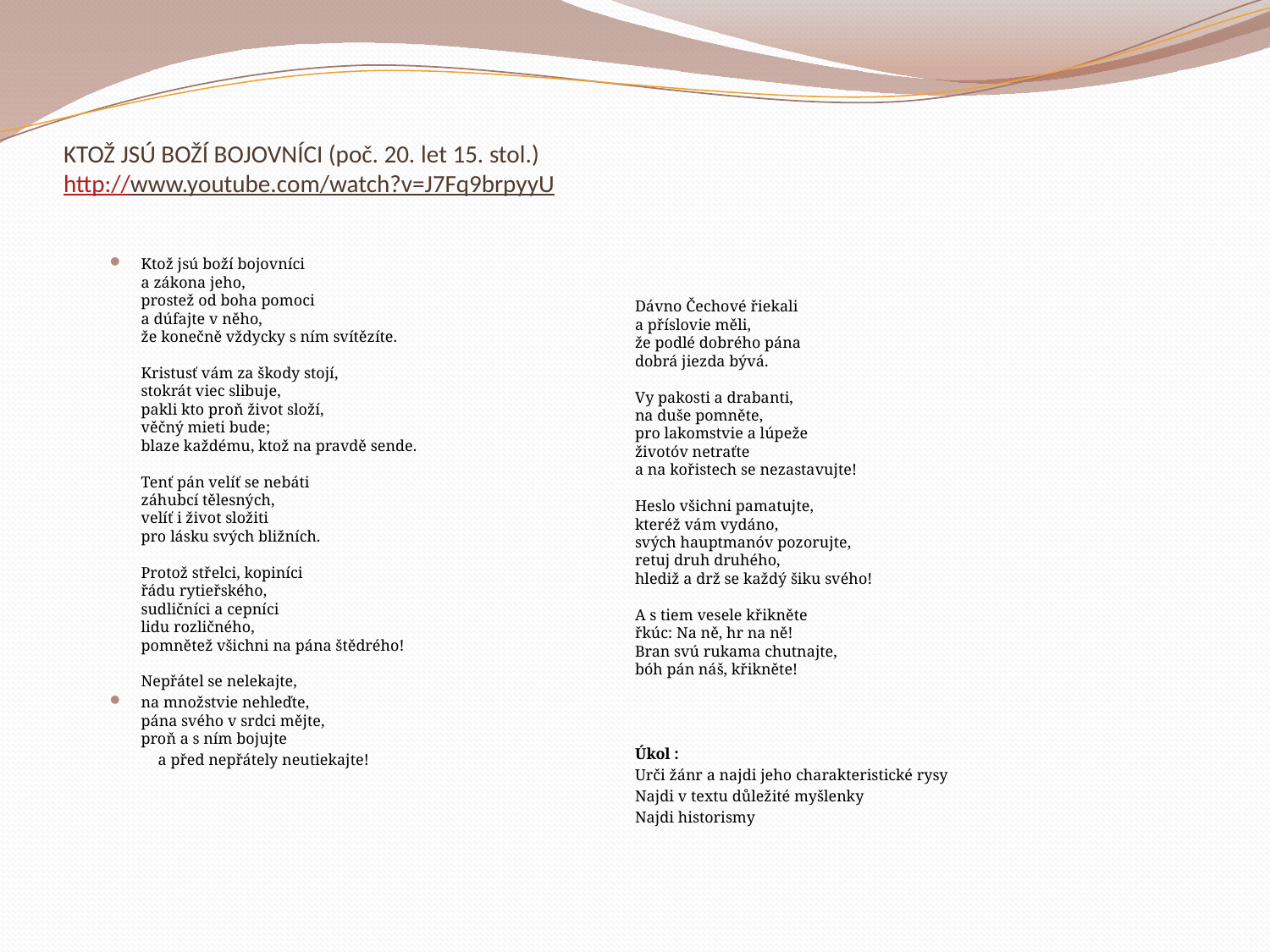

# KTOŽ JSÚ BOŽÍ BOJOVNÍCI (poč. 20. let 15. stol.) http://www.youtube.com/watch?v=J7Fq9brpyyU

Ktož jsú boží bojovníci
a zákona jeho,
prostež od boha pomoci
a dúfajte v něho,
že konečně vždycky s ním svítězíte.
 
Kristusť vám za škody stojí,
stokrát viec slibuje,
pakli kto proň život složí,
věčný mieti bude;
blaze každému, ktož na pravdě sende.
 
Tenť pán velíť se nebáti
záhubcí tělesných,
velíť i život složiti
pro lásku svých bližních.
 
Protož střelci, kopiníci
řádu rytieřského,
sudličníci a cepníci
lidu rozličného,
pomnětež všichni na pána štědrého!
 
Nepřátel se nelekajte,
na množstvie nehleďte,
pána svého v srdci mějte,
proň a s ním bojujte
            a před nepřátely neutiekajte!

Dávno Čechové řiekali
a příslovie měli,
že podlé dobrého pána
dobrá jiezda bývá.
 
Vy pakosti a drabanti,
na duše pomněte,
pro lakomstvie a lúpeže
životóv netraťte
a na kořistech se nezastavujte!
 
Heslo všichni pamatujte,
kteréž vám vydáno,
svých hauptmanóv pozorujte,
retuj druh druhého,
hlediž a drž se každý šiku svého!
 
A s tiem vesele křikněte
řkúc: Na ně, hr na ně!
Bran svú rukama chutnajte,
bóh pán náš, křikněte!

Úkol :
Urči žánr a najdi jeho charakteristické rysy
Najdi v textu důležité myšlenky
Najdi historismy